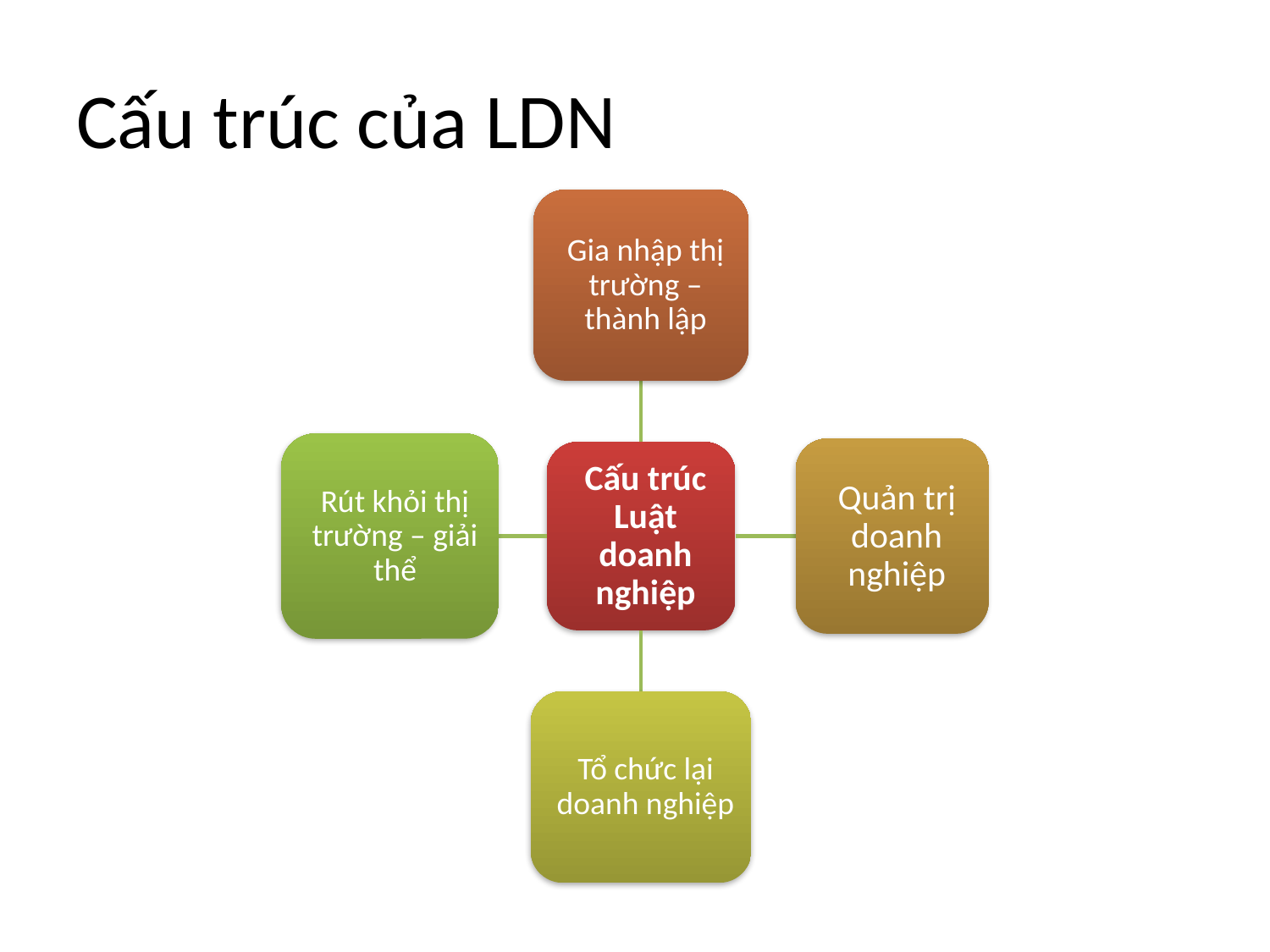

# Cấu trúc của LDN
Cấu trúc Luật doanh nghiệp
Gia nhập thị trường – thành lập
Quản trị doanh nghiệp
Tổ chức lại doanh nghiệp
Rút khỏi thị trường – giải thể